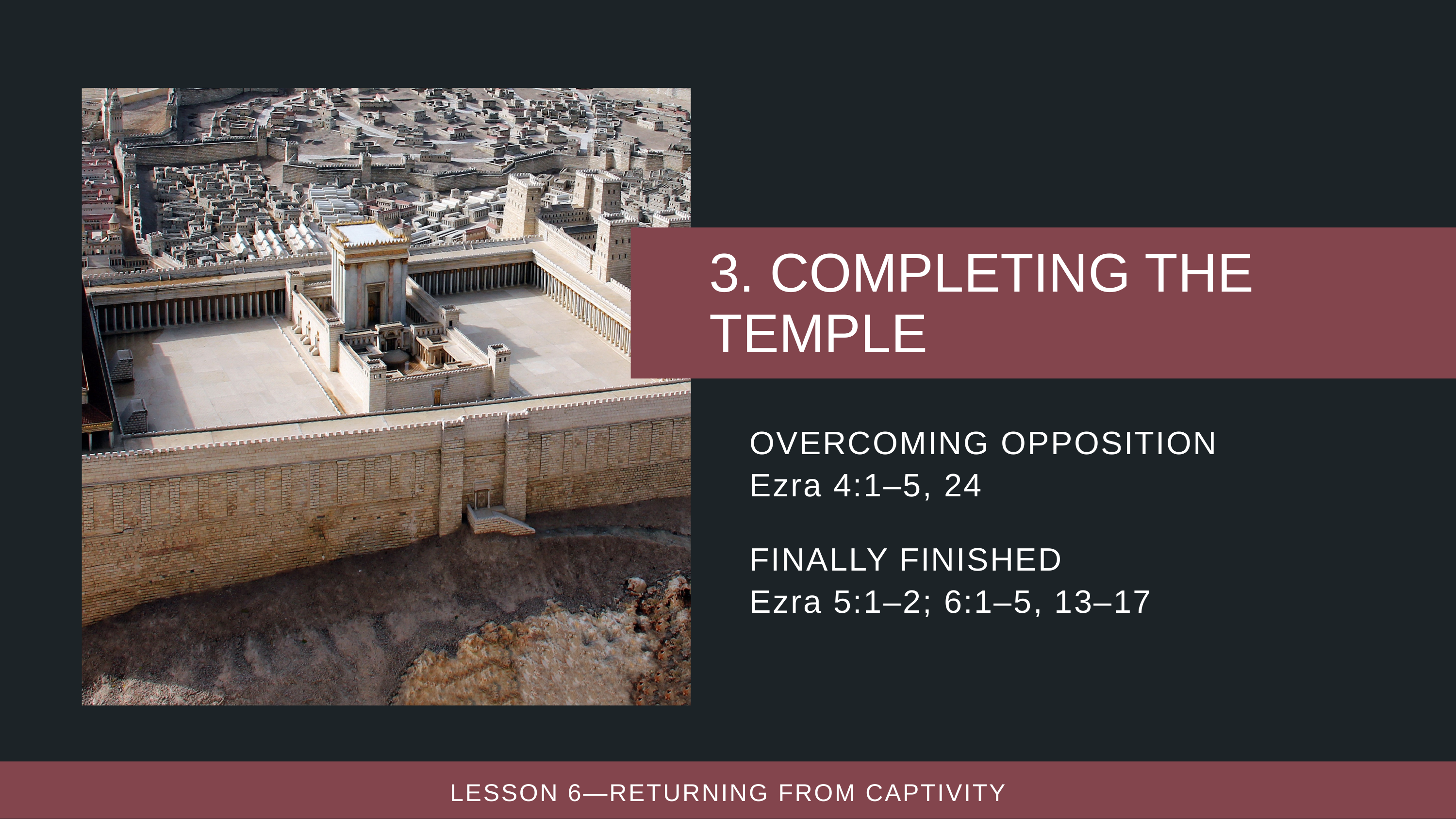

OVERCOMING OPPOSITION
Ezra 4:1–5, 24

FINALLY FINISHED
Ezra 5:1–2; 6:1–5, 13–17